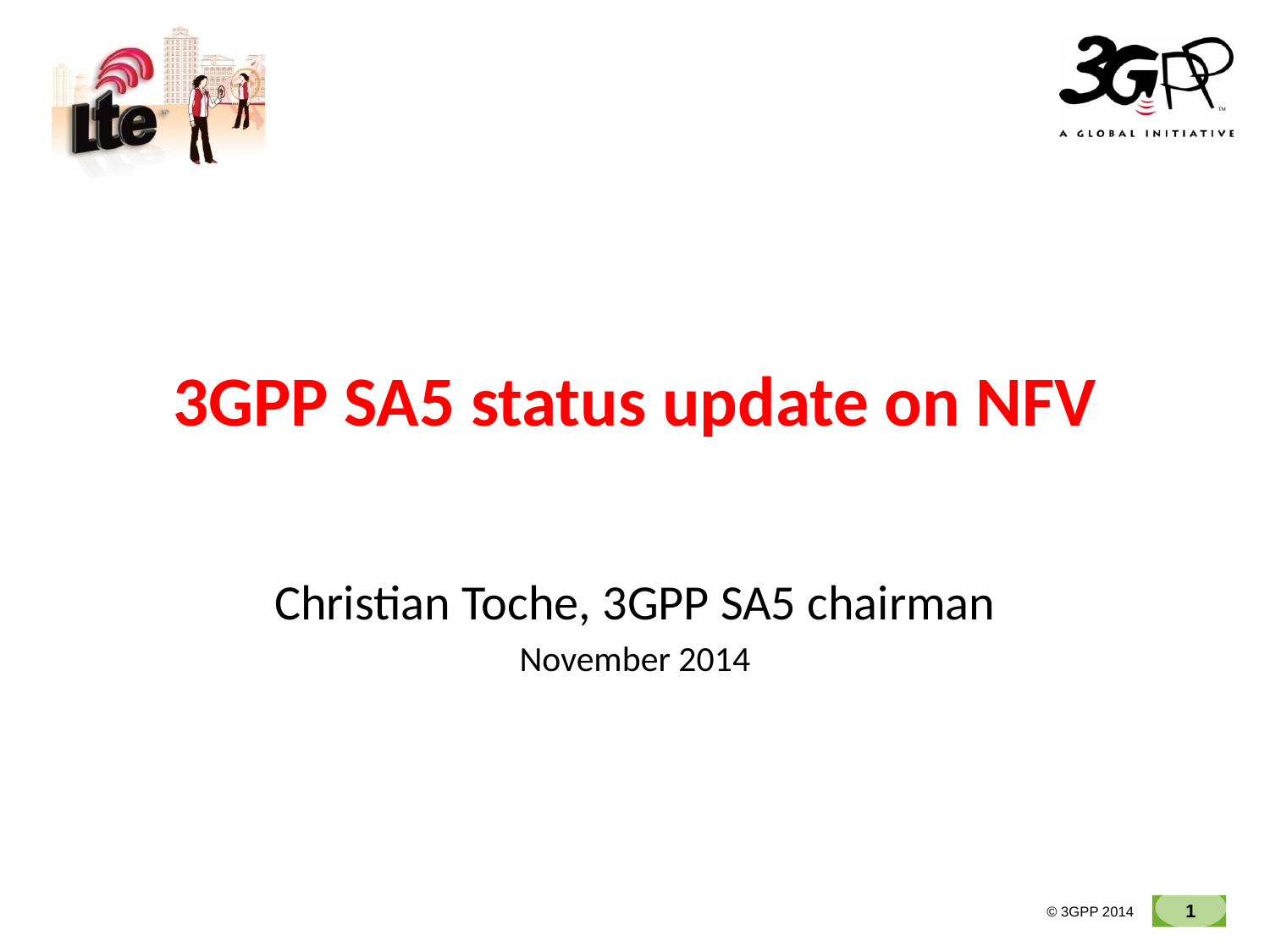

# 3GPP SA5 status update on NFV
Christian Toche, 3GPP SA5 chairman
November 2014